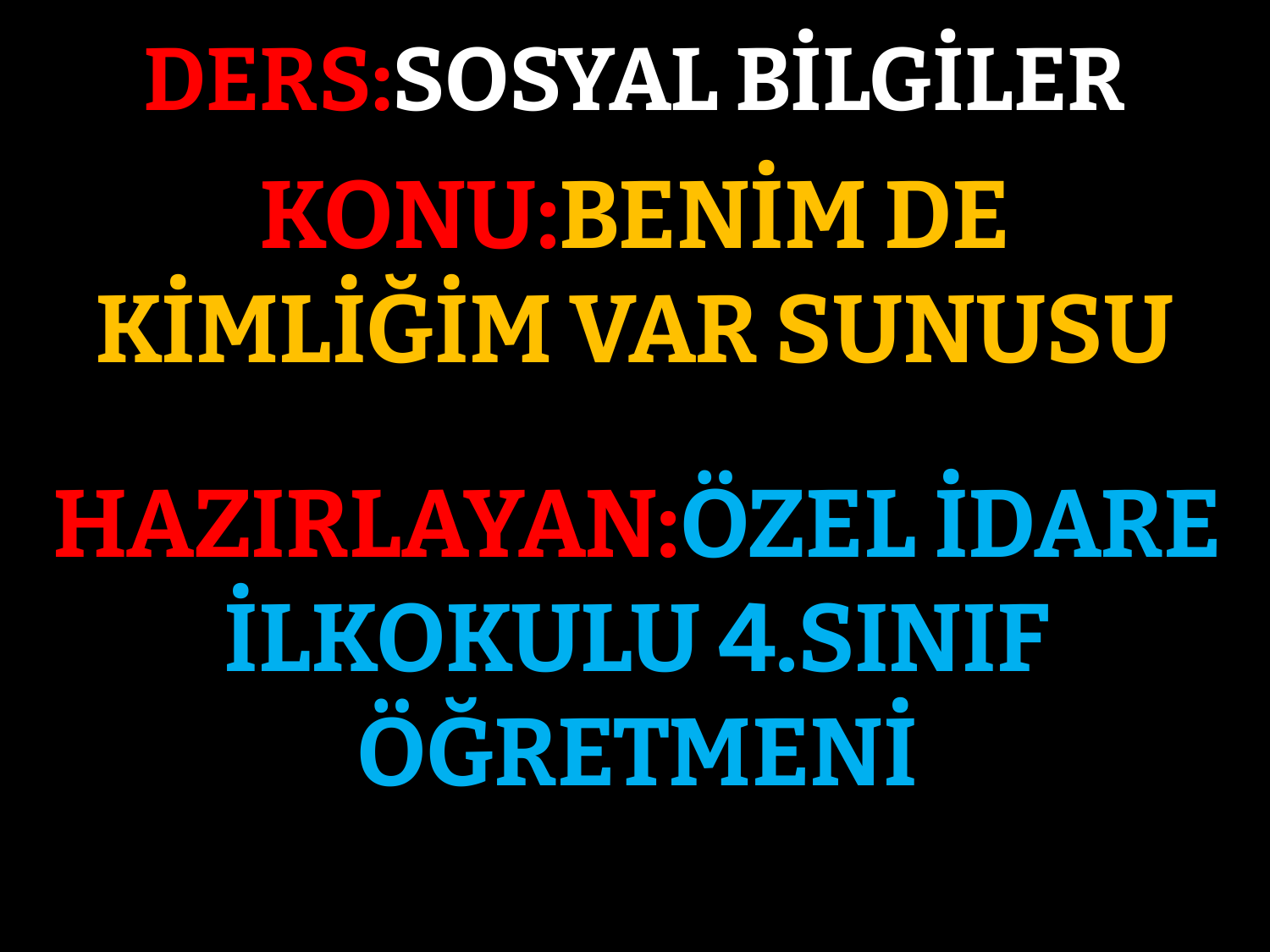

DERS:SOSYAL BİLGİLER
KONU:BENİM DE KİMLİĞİM VAR SUNUSU
#
HAZIRLAYAN:ÖZEL İDARE İLKOKULU 4.SINIF ÖĞRETMENİ